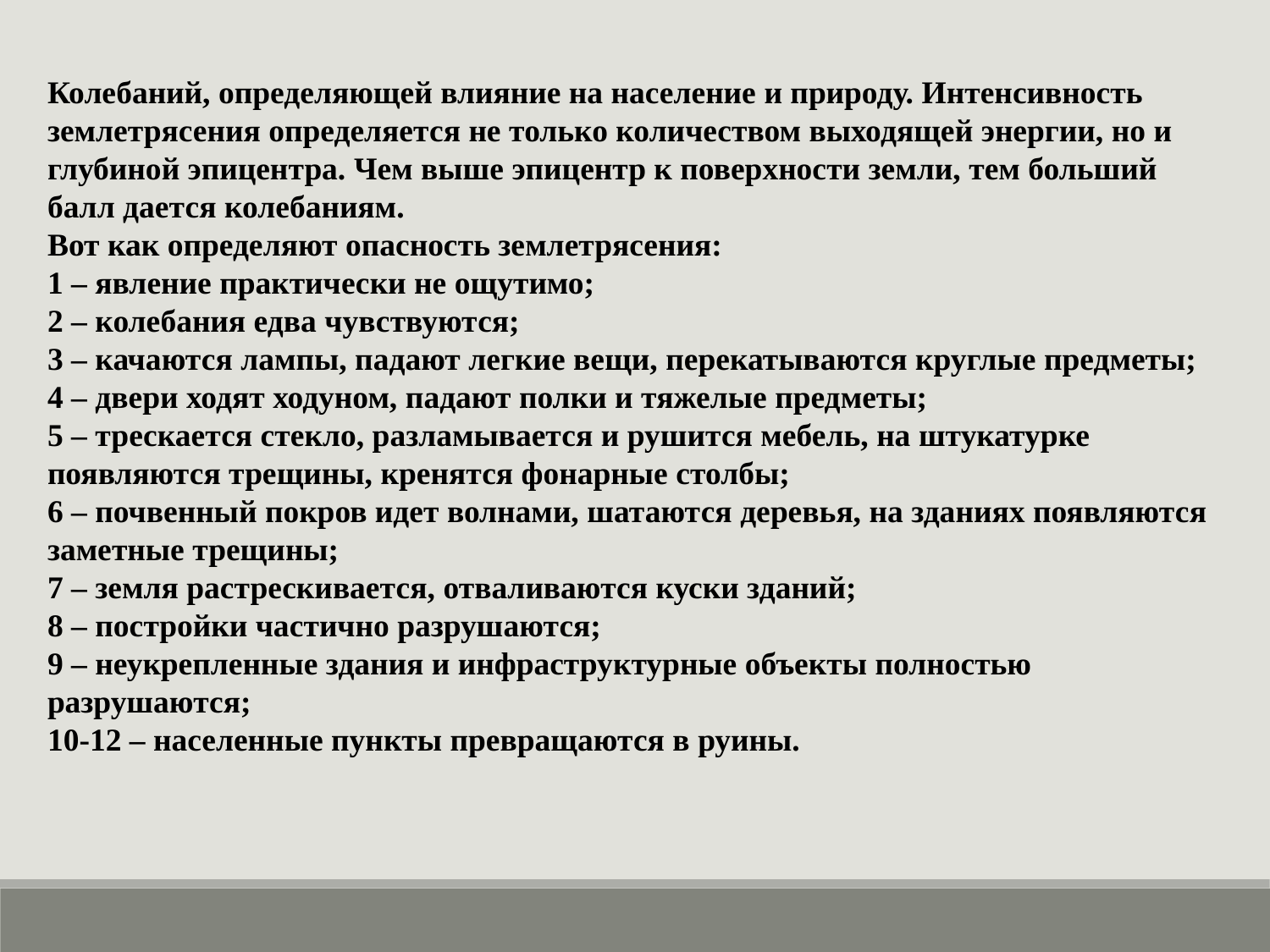

Колебаний, определяющей влияние на население и природу. Интенсивность землетрясения определяется не только количеством выходящей энергии, но и глубиной эпицентра. Чем выше эпицентр к поверхности земли, тем больший балл дается колебаниям.
Вот как определяют опасность землетрясения:
1 – явление практически не ощутимо;
2 – колебания едва чувствуются;
3 – качаются лампы, падают легкие вещи, перекатываются круглые предметы;
4 – двери ходят ходуном, падают полки и тяжелые предметы;
5 – трескается стекло, разламывается и рушится мебель, на штукатурке появляются трещины, кренятся фонарные столбы;
6 – почвенный покров идет волнами, шатаются деревья, на зданиях появляются заметные трещины;
7 – земля растрескивается, отваливаются куски зданий;
8 – постройки частично разрушаются;
9 – неукрепленные здания и инфраструктурные объекты полностью разрушаются;
10-12 – населенные пункты превращаются в руины.